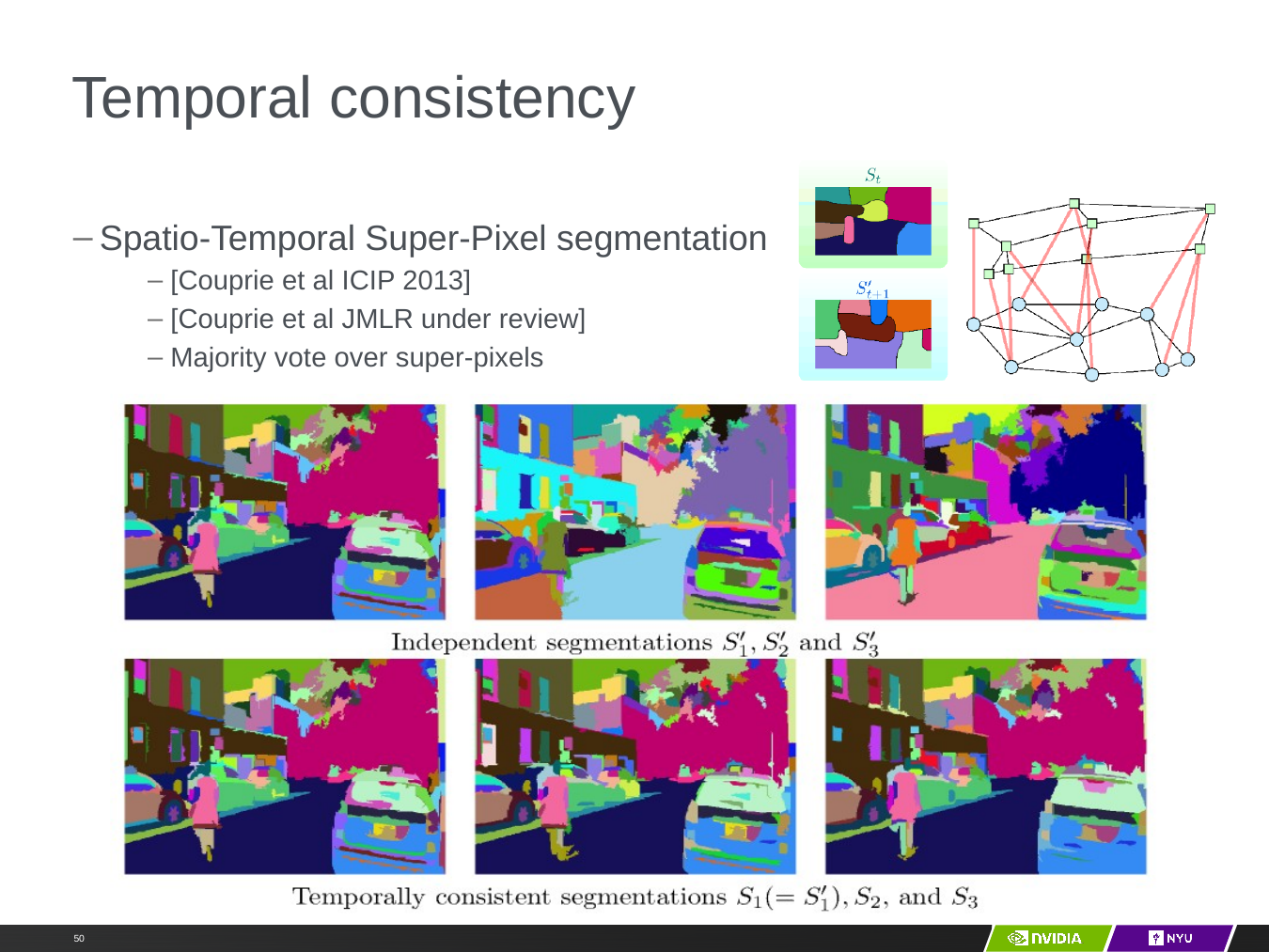

# Temporal consistency

Spatio-Temporal Super-Pixel segmentation
[Couprie et al ICIP 2013]
[Couprie et al JMLR under review]
Majority vote over super-pixels